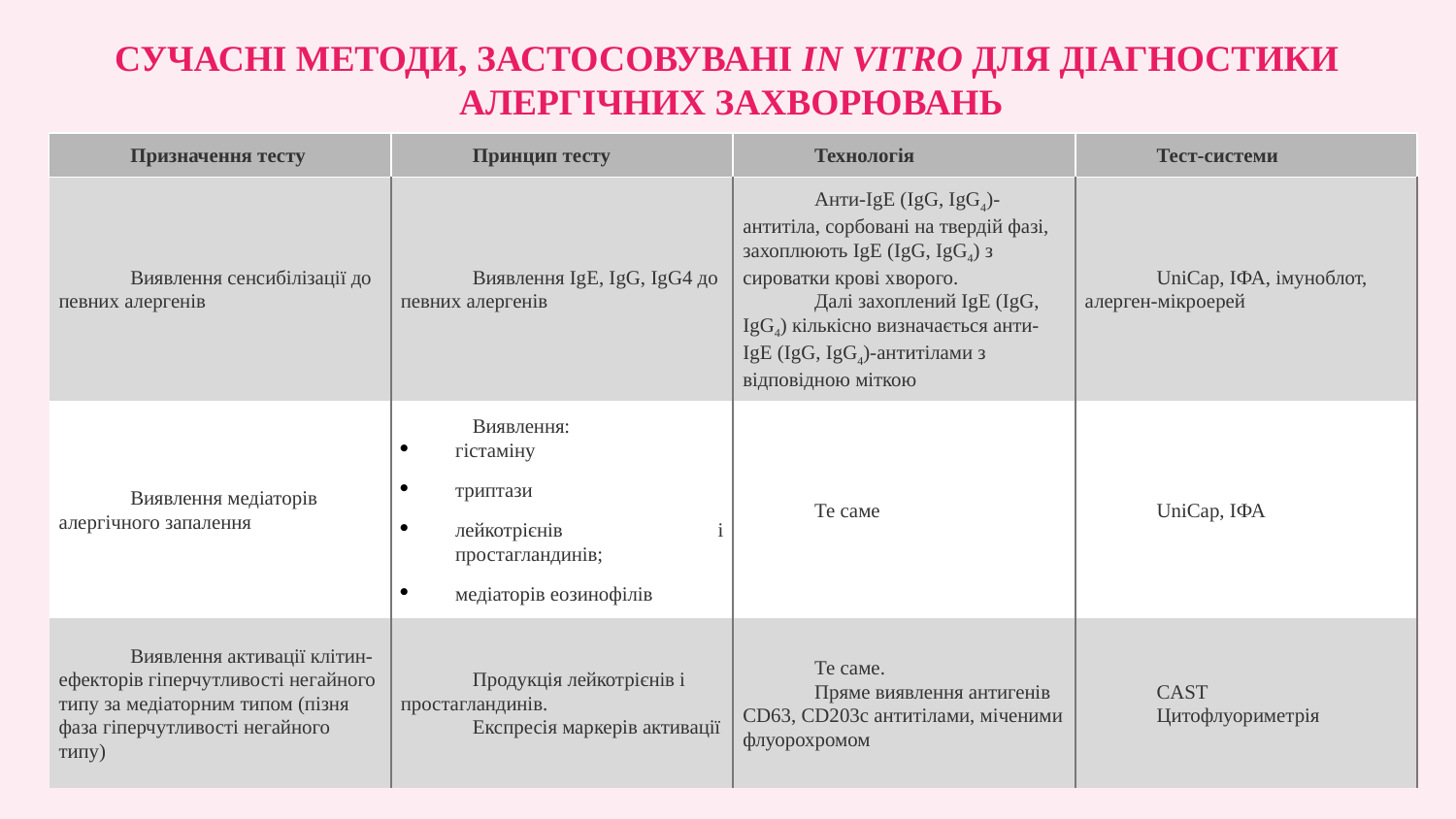

# СУЧАСНІ МЕТОДИ, ЗАСТОСОВУВАНІ IN VITRO ДЛЯ ДІАГНОСТИКИ АЛЕРГІЧНИХ ЗАХВОРЮВАНЬ
| Призначення тесту | Принцип тесту | Технологія | Тест-системи |
| --- | --- | --- | --- |
| Виявлення сенсибілізації до певних алергенів | Виявлення IgЕ, IgG, IgG4 до певних алергенів | Анти-IgE (IgG, IgG4)-антитіла, сорбовані на твердій фазі, захоплюють IgE (IgG, IgG4) з сироватки крові хворого. Далі захоплений IgE (IgG, IgG4) кількісно визначається анти-IgE (IgG, IgG4)-антитілами з відповідною міткою | UniCap, ІФА, імуноблот, алерген-мікроерей |
| Виявлення медіаторів алергічного запалення | Виявлення: гістаміну триптази лейкотрієнів і простагландинів; медіаторів еозинофілів | Те саме | UniCap, ІФА |
| Виявлення активації клітин-ефекторів гіперчутливості негайного типу за медіаторним типом (пізня фаза гіперчутливості негайного типу) | Продукція лейкотрієнів і простагландинів. Експресія маркерів активації | Те саме. Пряме виявлення антигенів CD63, CD203c антитілами, міченими флуорохромом | CAST Цитофлуориметрія |